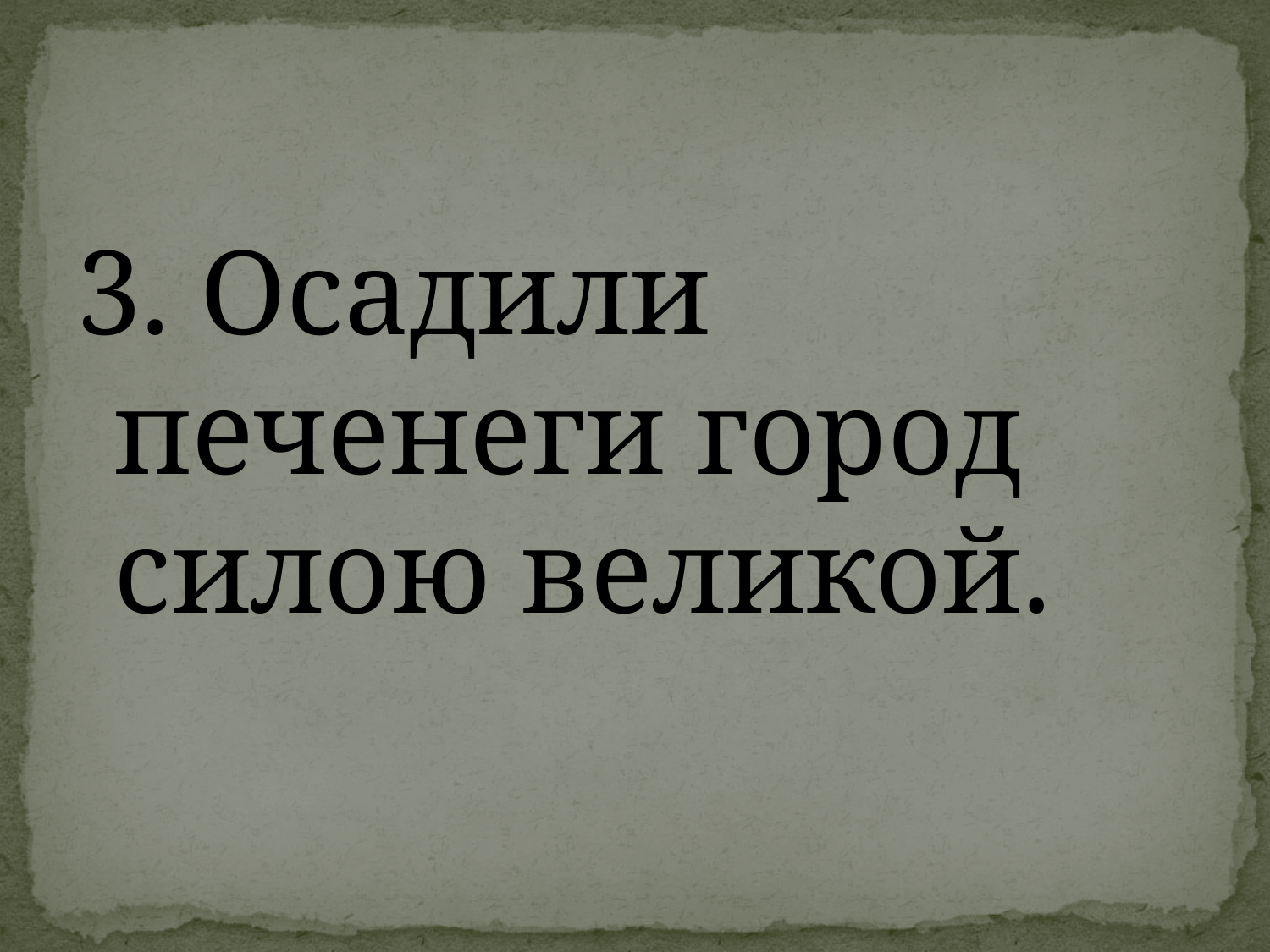

#
3. Осадили печенеги город силою великой.